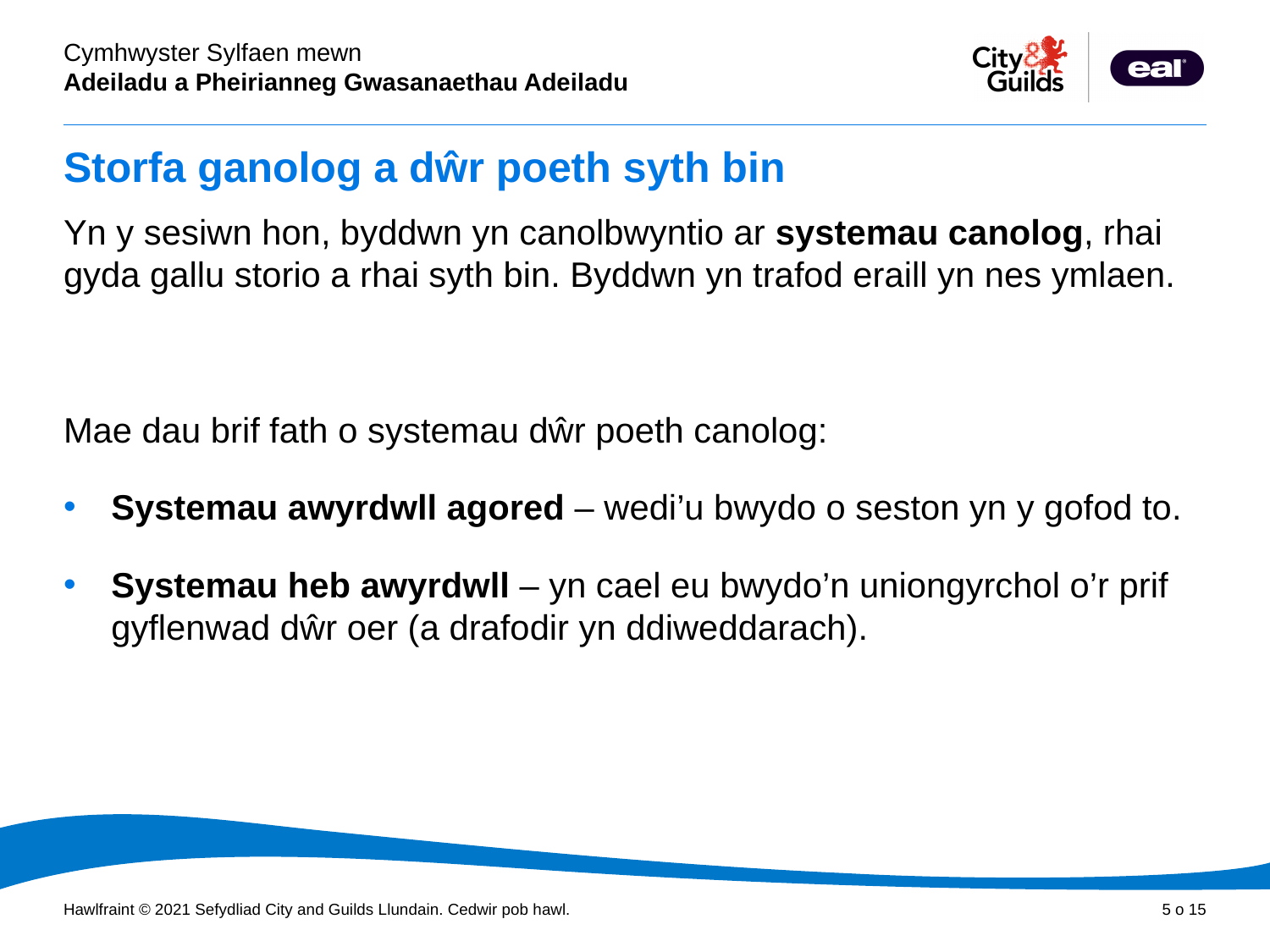

# Storfa ganolog a dŵr poeth syth bin
Yn y sesiwn hon, byddwn yn canolbwyntio ar systemau canolog, rhai gyda gallu storio a rhai syth bin. Byddwn yn trafod eraill yn nes ymlaen.

Mae dau brif fath o systemau dŵr poeth canolog:
Systemau awyrdwll agored – wedi’u bwydo o seston yn y gofod to.
Systemau heb awyrdwll – yn cael eu bwydo’n uniongyrchol o’r prif gyflenwad dŵr oer (a drafodir yn ddiweddarach).